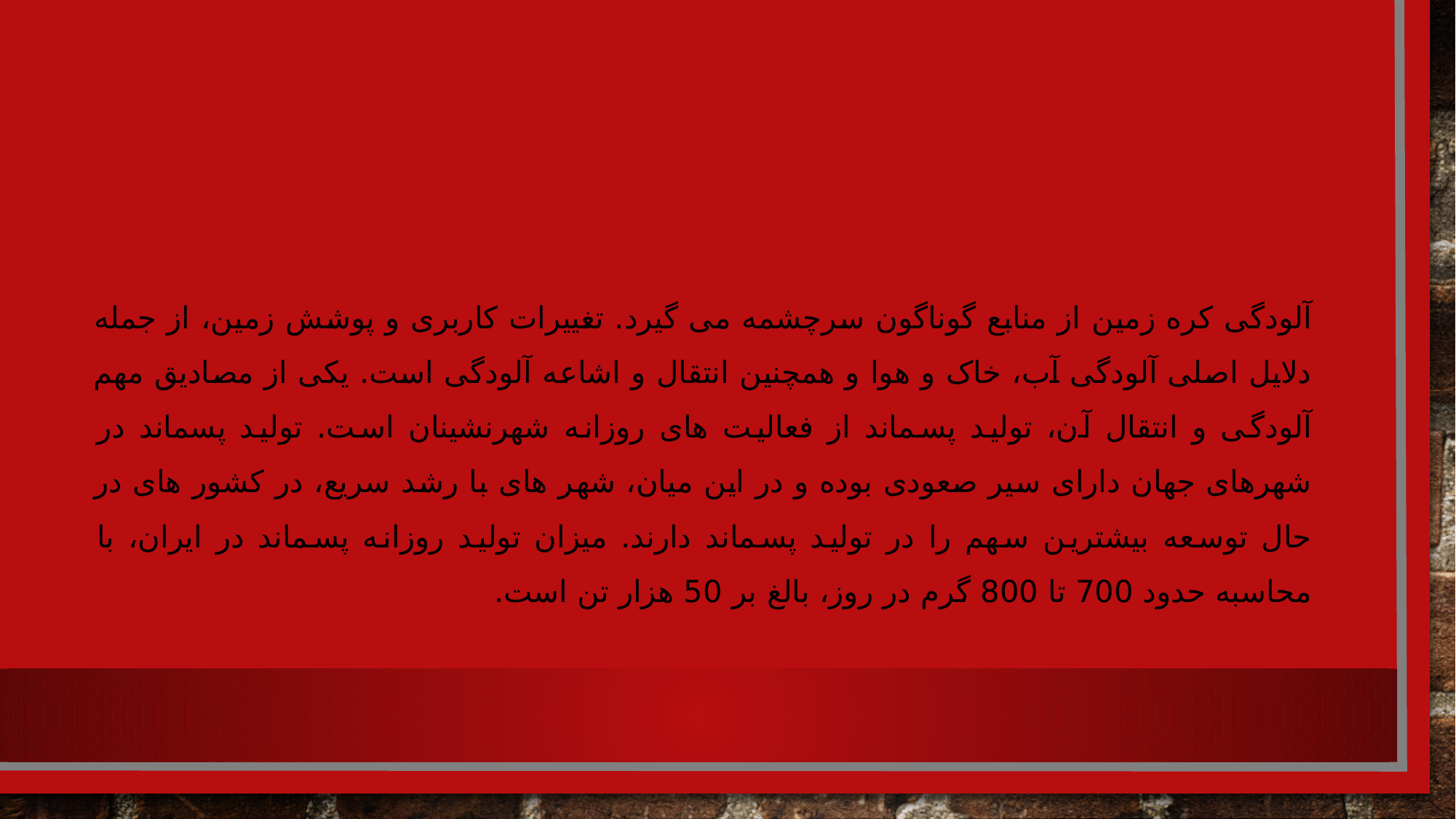

# انتشار آلودگی
آلودگی کره زمین از منابع گوناگون سرچشمه می گیرد. تغییرات کاربری و پوشش زمین، از جمله دلایل اصلی آلودگی آب، خاک و هوا و همچنین انتقال و اشاعه آلودگی است. یکی از مصادیق مهم آلودگی و انتقال آن، تولید پسماند از فعالیت های روزانه شهرنشینان است. تولید پسماند در شهرهای جهان دارای سیر صعودی بوده و در این میان، شهر های با رشد سریع، در کشور های در حال توسعه بیشترین سهم را در تولید پسماند دارند. میزان تولید روزانه پسماند در ایران، با محاسبه حدود 700 تا 800 گرم در روز، بالغ بر 50 هزار تن است.